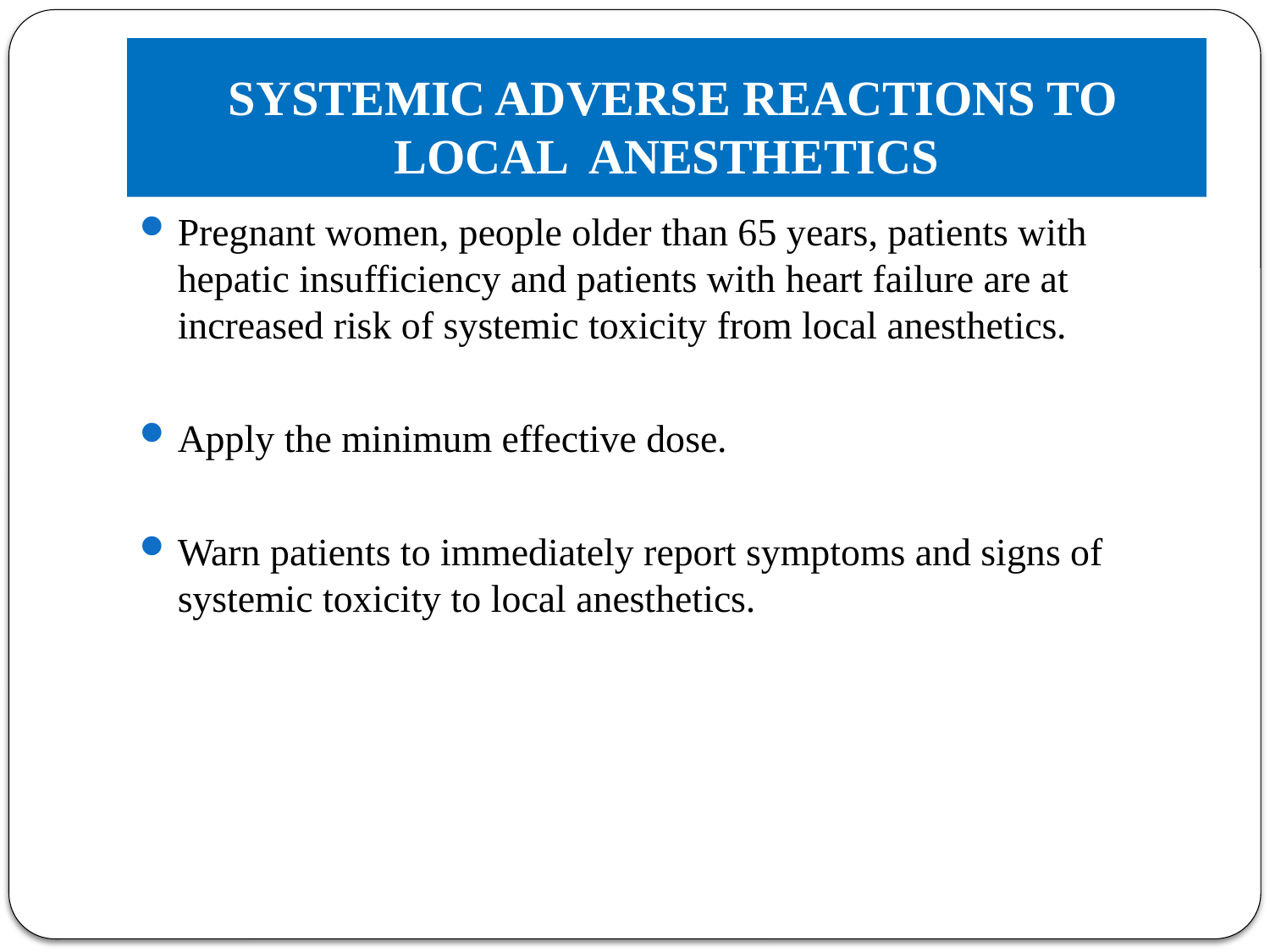

# SYSTEMIC ADVERSE REACTIONS TO LOCAL  ANESTHETICS
Pregnant women, people older than 65 years, patients with hepatic insufficiency and patients with heart failure are at increased risk of systemic toxicity from local anesthetics.

Apply the minimum effective dose.

Warn patients to immediately report symptoms and signs of systemic toxicity to local anesthetics.